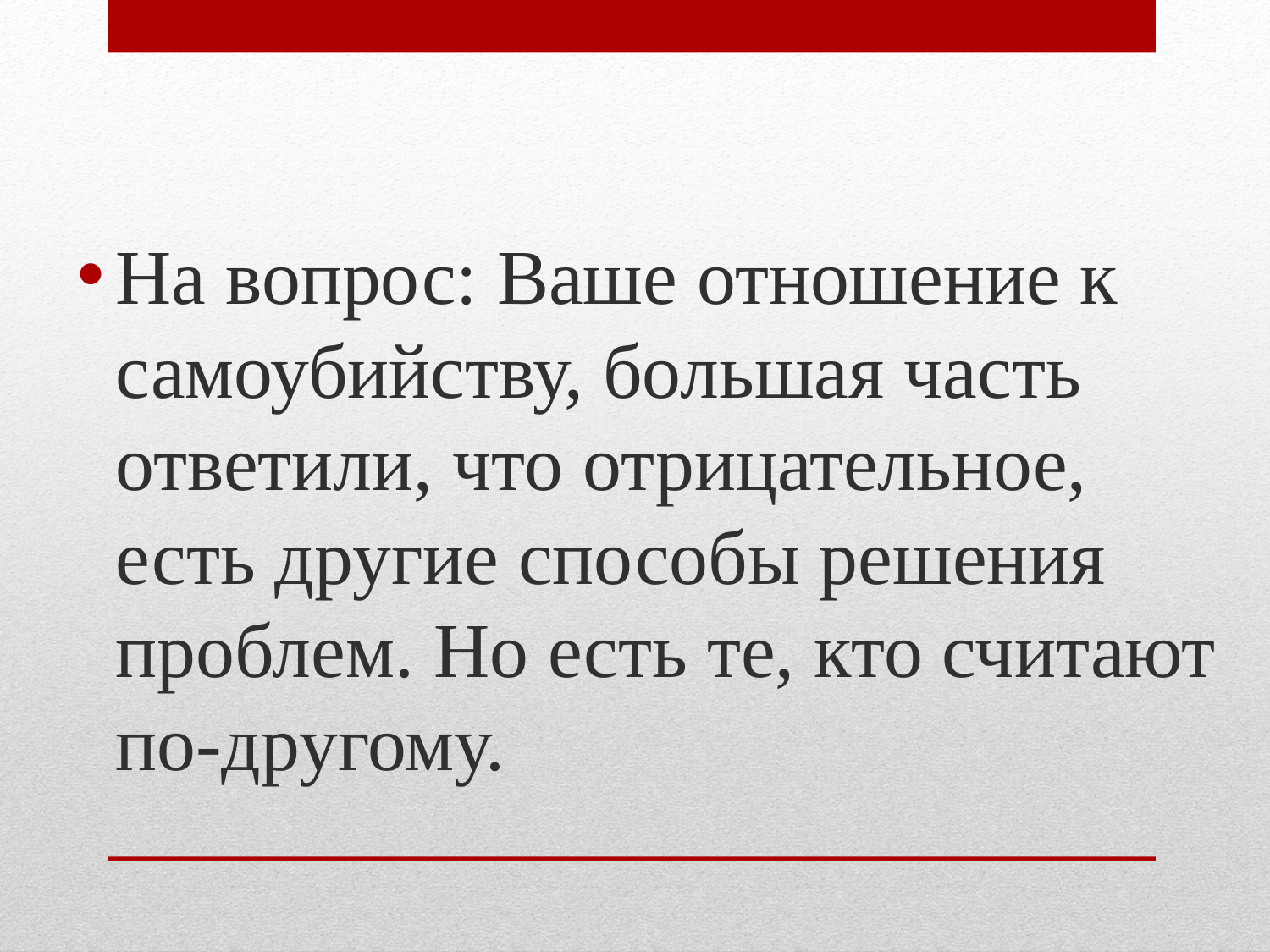

На вопрос: Ваше отношение к самоубийству, большая часть ответили, что отрицательное, есть другие способы решения проблем. Но есть те, кто считают по-другому.

#